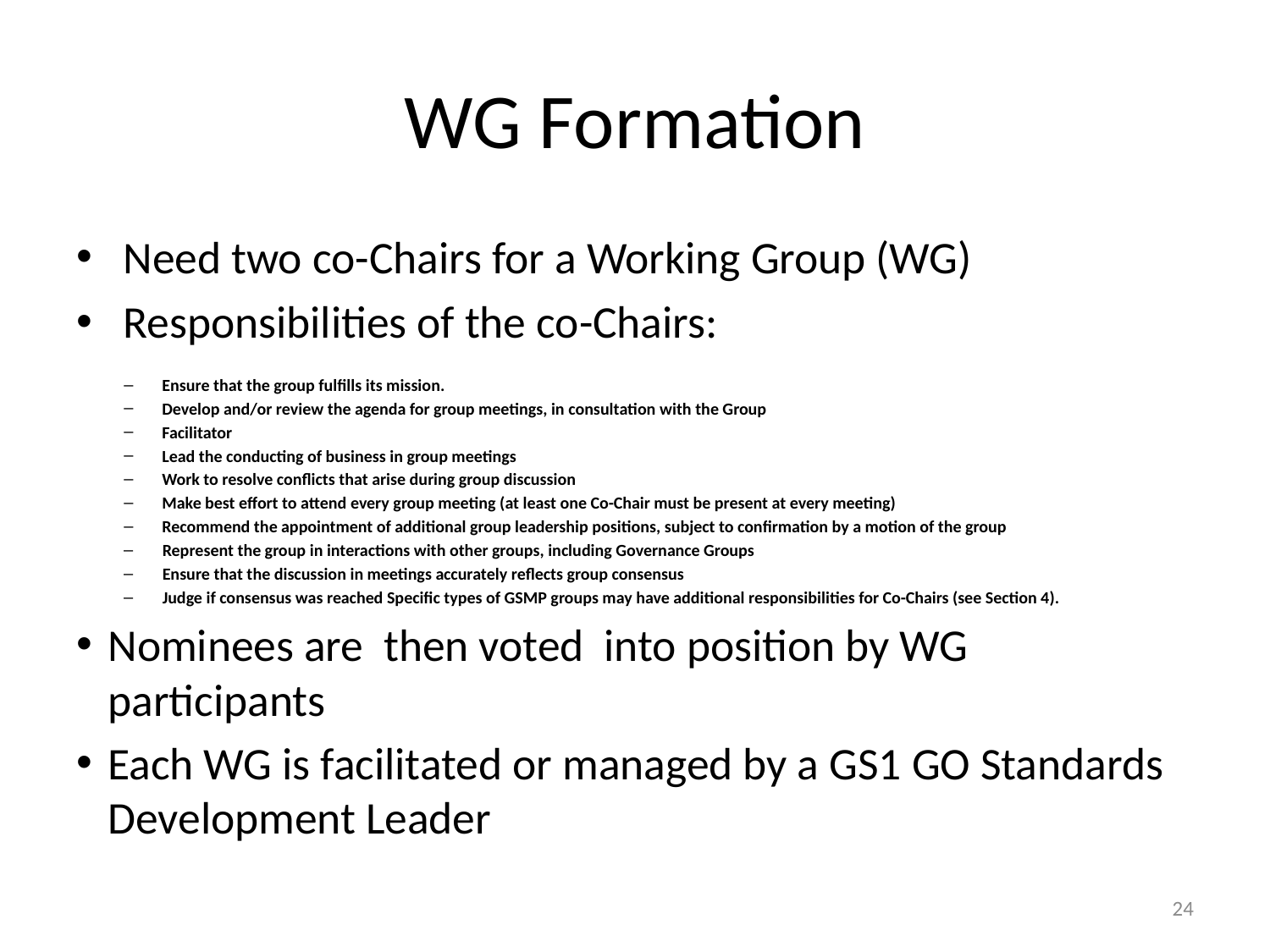

# WG Formation
Need two co-Chairs for a Working Group (WG)
Responsibilities of the co-Chairs:
Ensure that the group fulfills its mission.
Develop and/or review the agenda for group meetings, in consultation with the Group
Facilitator
Lead the conducting of business in group meetings
Work to resolve conflicts that arise during group discussion
Make best effort to attend every group meeting (at least one Co-Chair must be present at every meeting)
Recommend the appointment of additional group leadership positions, subject to confirmation by a motion of the group
Represent the group in interactions with other groups, including Governance Groups
Ensure that the discussion in meetings accurately reflects group consensus
Judge if consensus was reached Specific types of GSMP groups may have additional responsibilities for Co-Chairs (see Section 4).
Nominees are  then voted  into position by WG participants
Each WG is facilitated or managed by a GS1 GO Standards Development Leader
24